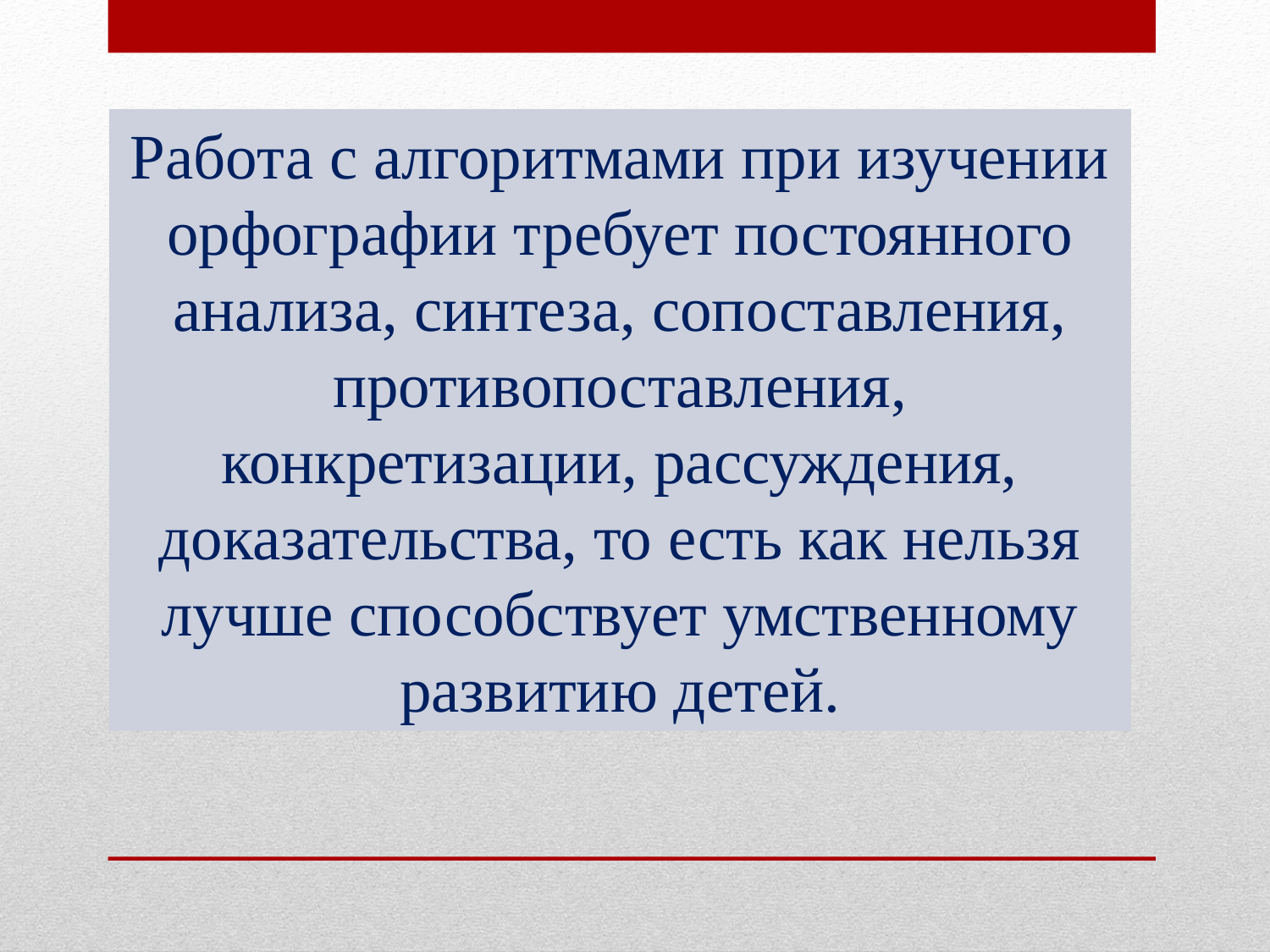

Работа с алгоритмами при изучении орфографии требует постоянного анализа, синтеза, сопоставления, противопоставления, конкретизации, рассуждения, доказательства, то есть как нельзя лучше способствует умственному развитию детей.